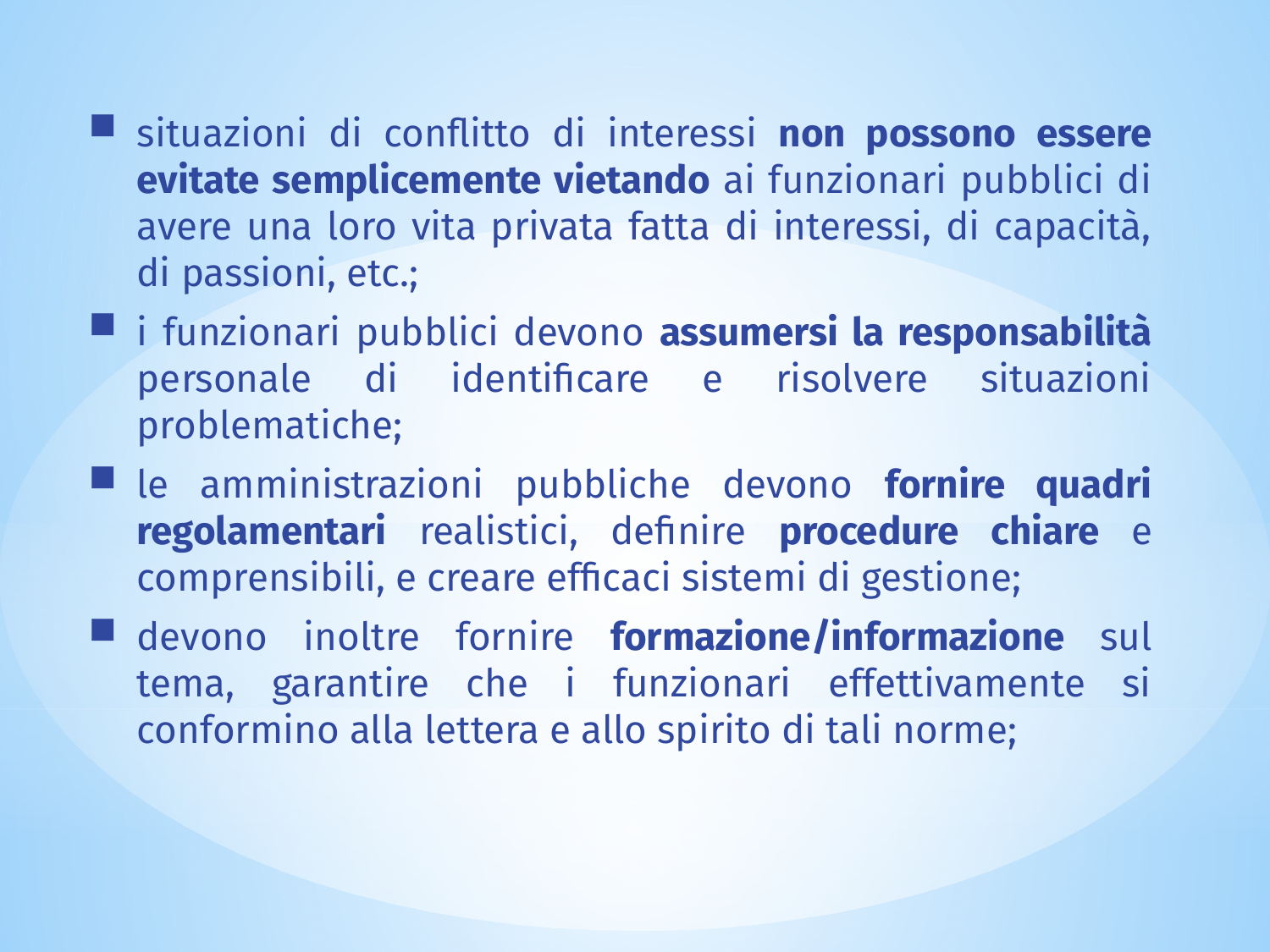

situazioni di conflitto di interessi non possono essere evitate semplicemente vietando ai funzionari pubblici di avere una loro vita privata fatta di interessi, di capacità, di passioni, etc.;
i funzionari pubblici devono assumersi la responsabilità personale di identificare e risolvere situazioni problematiche;
le amministrazioni pubbliche devono fornire quadri regolamentari realistici, definire procedure chiare e comprensibili, e creare efficaci sistemi di gestione;
devono inoltre fornire formazione/informazione sul tema, garantire che i funzionari effettivamente si conformino alla lettera e allo spirito di tali norme;